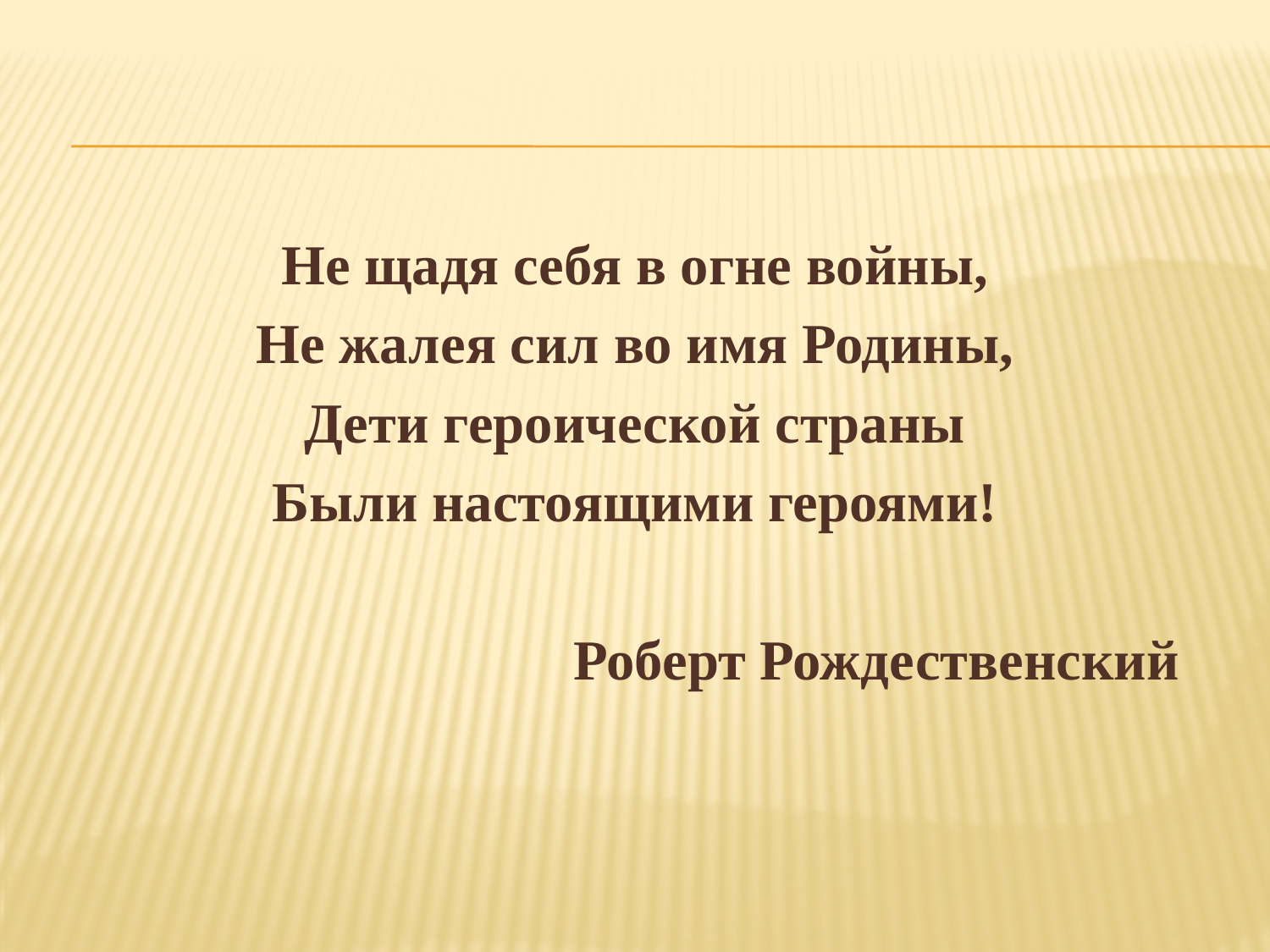

Не щадя себя в огне войны,
Не жалея сил во имя Родины,
Дети героической страны
Были настоящими героями!

	              Роберт Рождественский